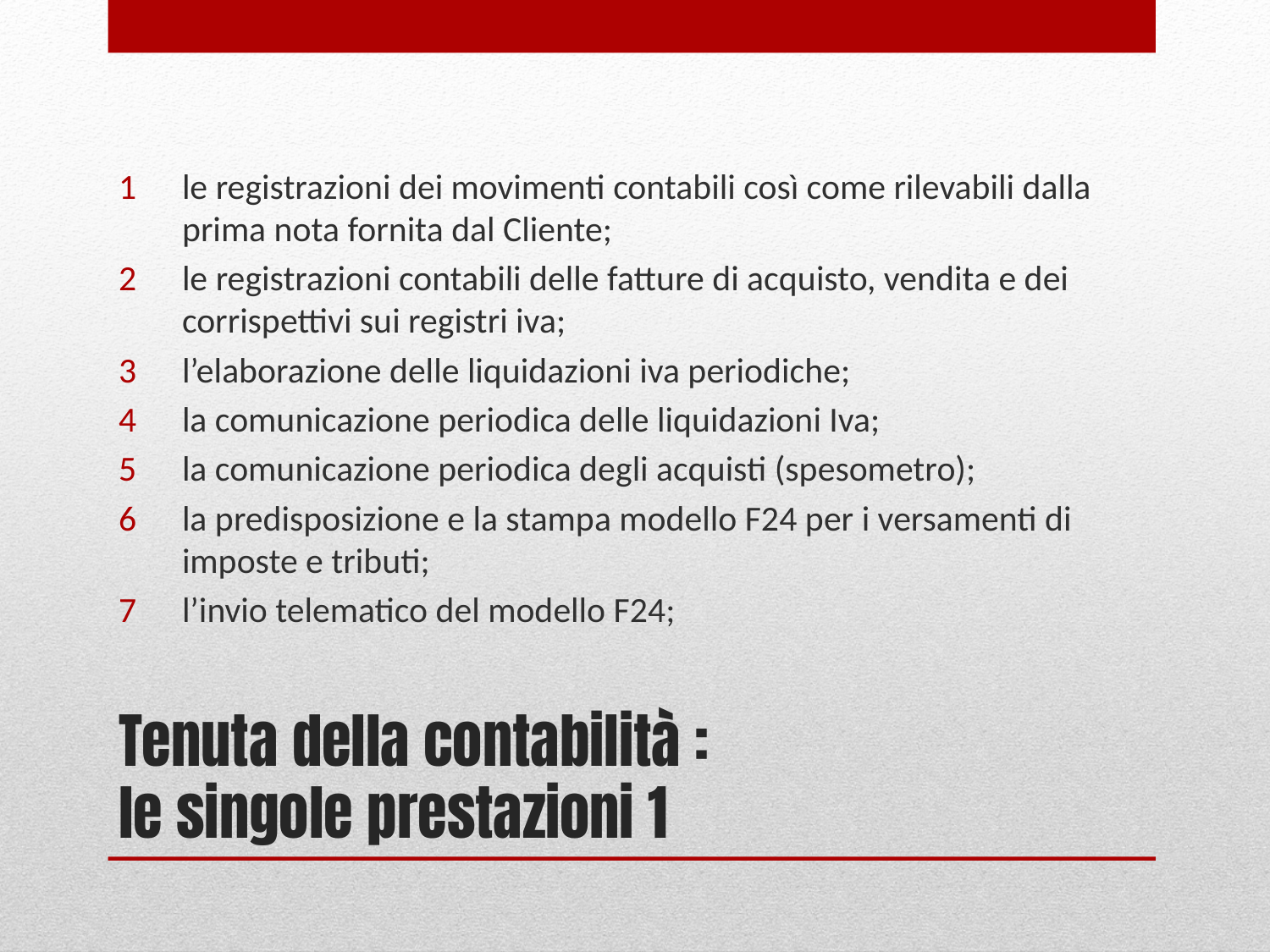

le registrazioni dei movimenti contabili così come rilevabili dalla prima nota fornita dal Cliente;
le registrazioni contabili delle fatture di acquisto, vendita e dei corrispettivi sui registri iva;
l’elaborazione delle liquidazioni iva periodiche;
la comunicazione periodica delle liquidazioni Iva;
la comunicazione periodica degli acquisti (spesometro);
la predisposizione e la stampa modello F24 per i versamenti di imposte e tributi;
l’invio telematico del modello F24;
# Tenuta della contabilità : le singole prestazioni 1